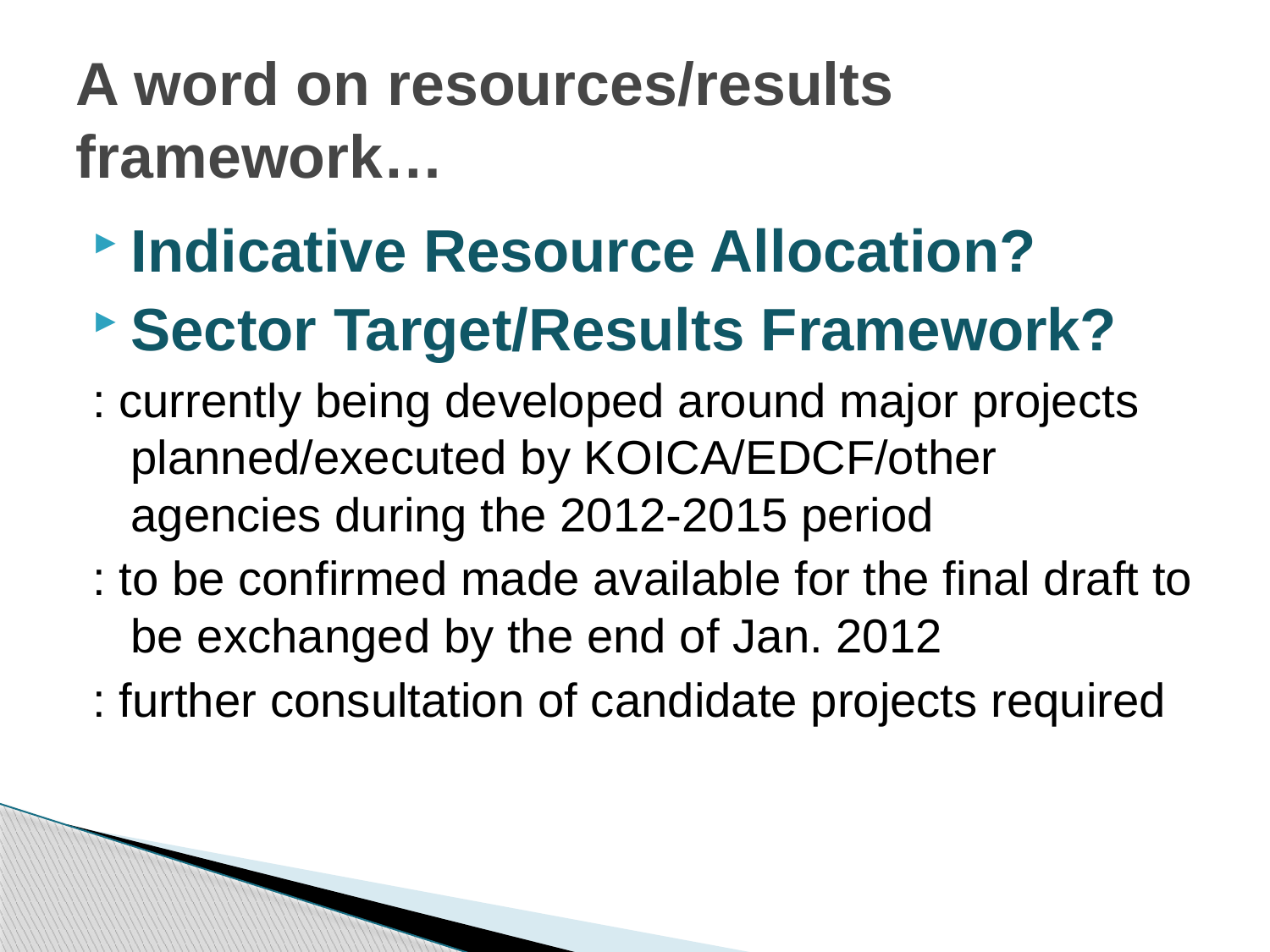

# A word on resources/results framework…
Indicative Resource Allocation?
Sector Target/Results Framework?
: currently being developed around major projects planned/executed by KOICA/EDCF/other agencies during the 2012-2015 period
: to be confirmed made available for the final draft to be exchanged by the end of Jan. 2012
: further consultation of candidate projects required